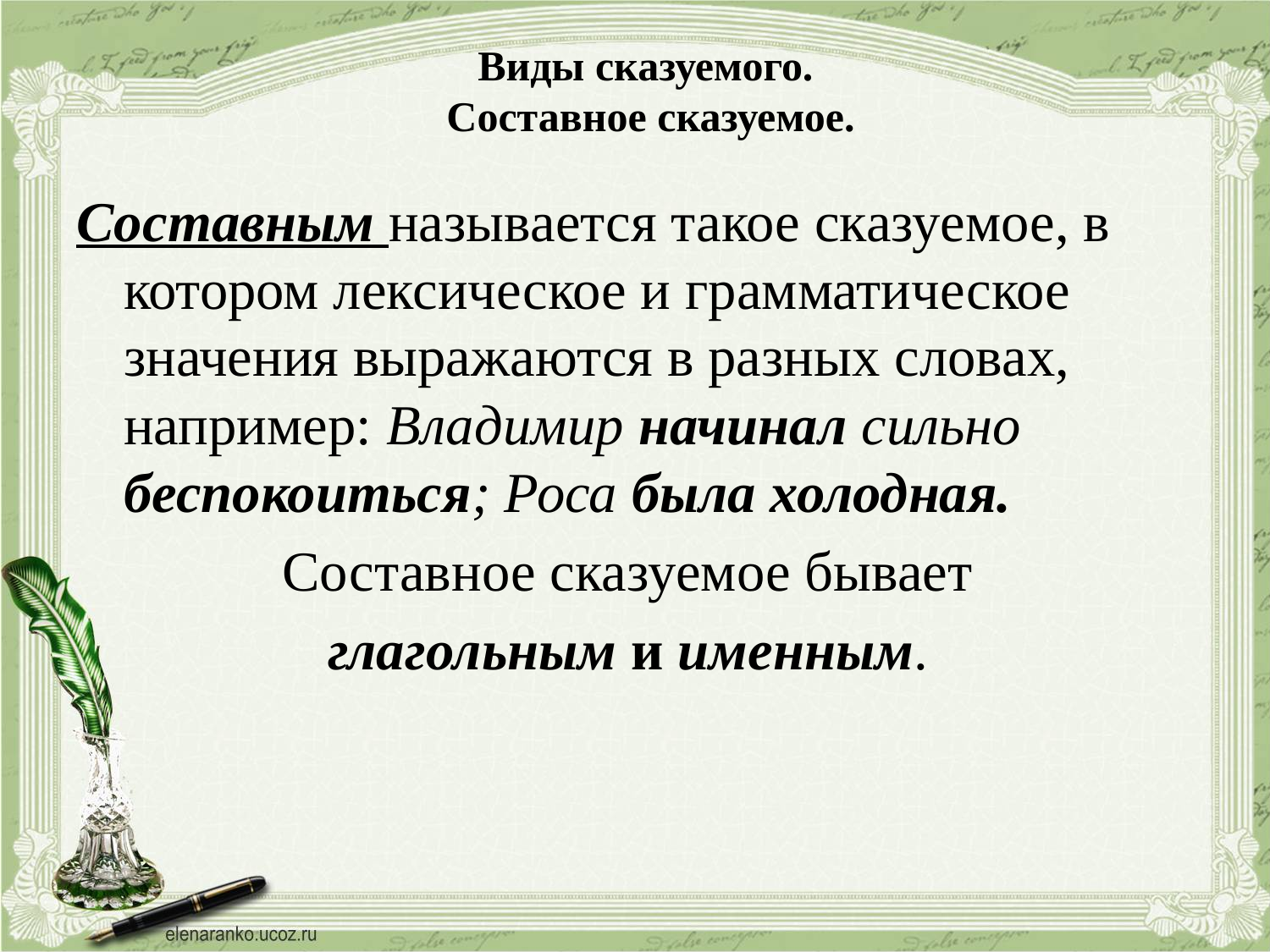

# Виды сказуемого. Составное сказуемое.
Составным называется такое сказуемое, в котором лексическое и грамматическое значения выражаются в разных словах, например: Владимир начинал сильно беспокоиться; Роса была холодная.
Составное сказуемое бывает
глагольным и именным.